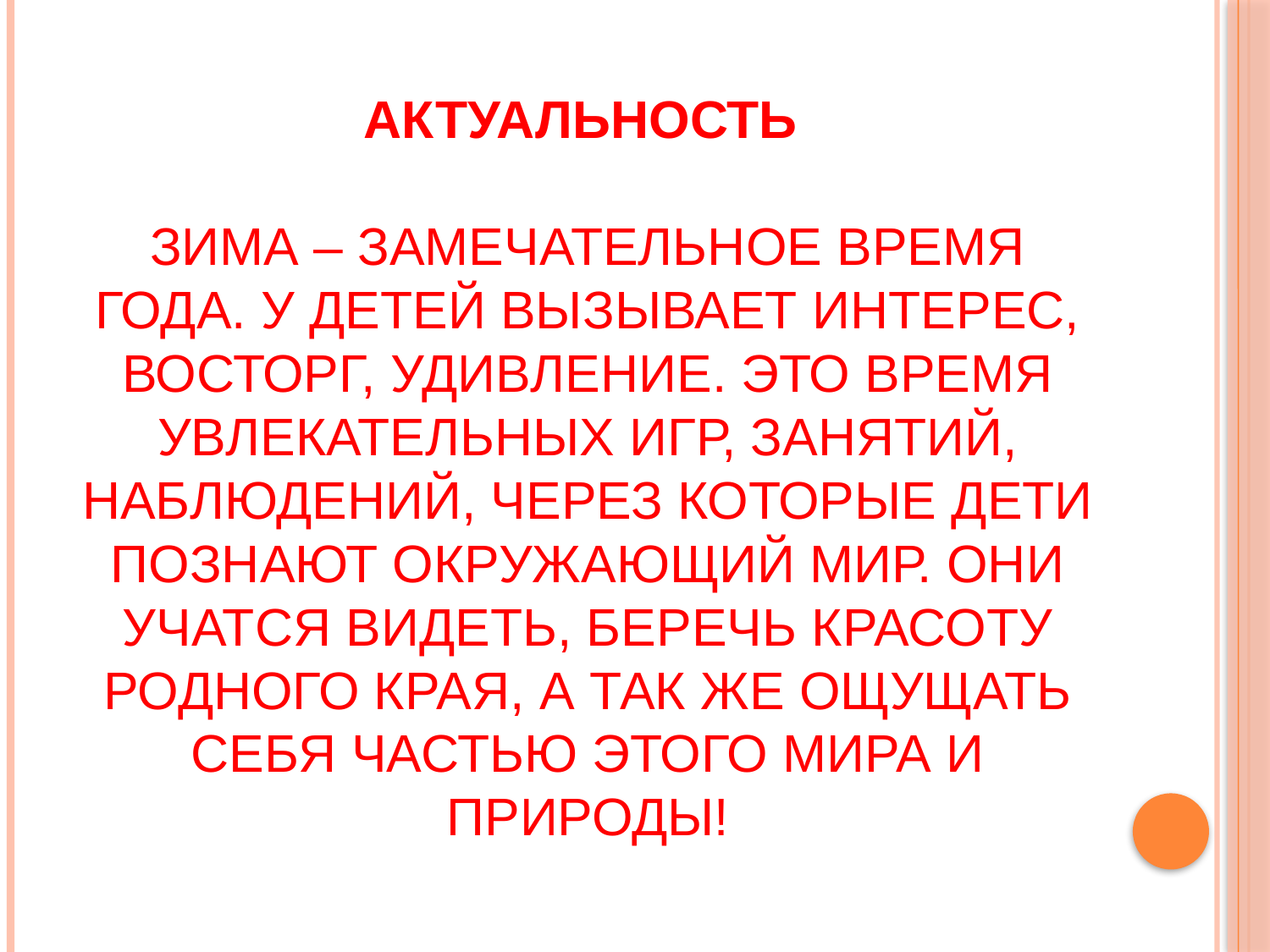

# Актуальность Зима – замечательное время года. У детей вызывает интерес, восторг, удивление. Это время увлекательных игр, занятий, наблюдений, через которые дети познают окружающий мир. Они учатся видеть, беречь красоту родного края, а так же ощущать себя частью этого мира и природы!